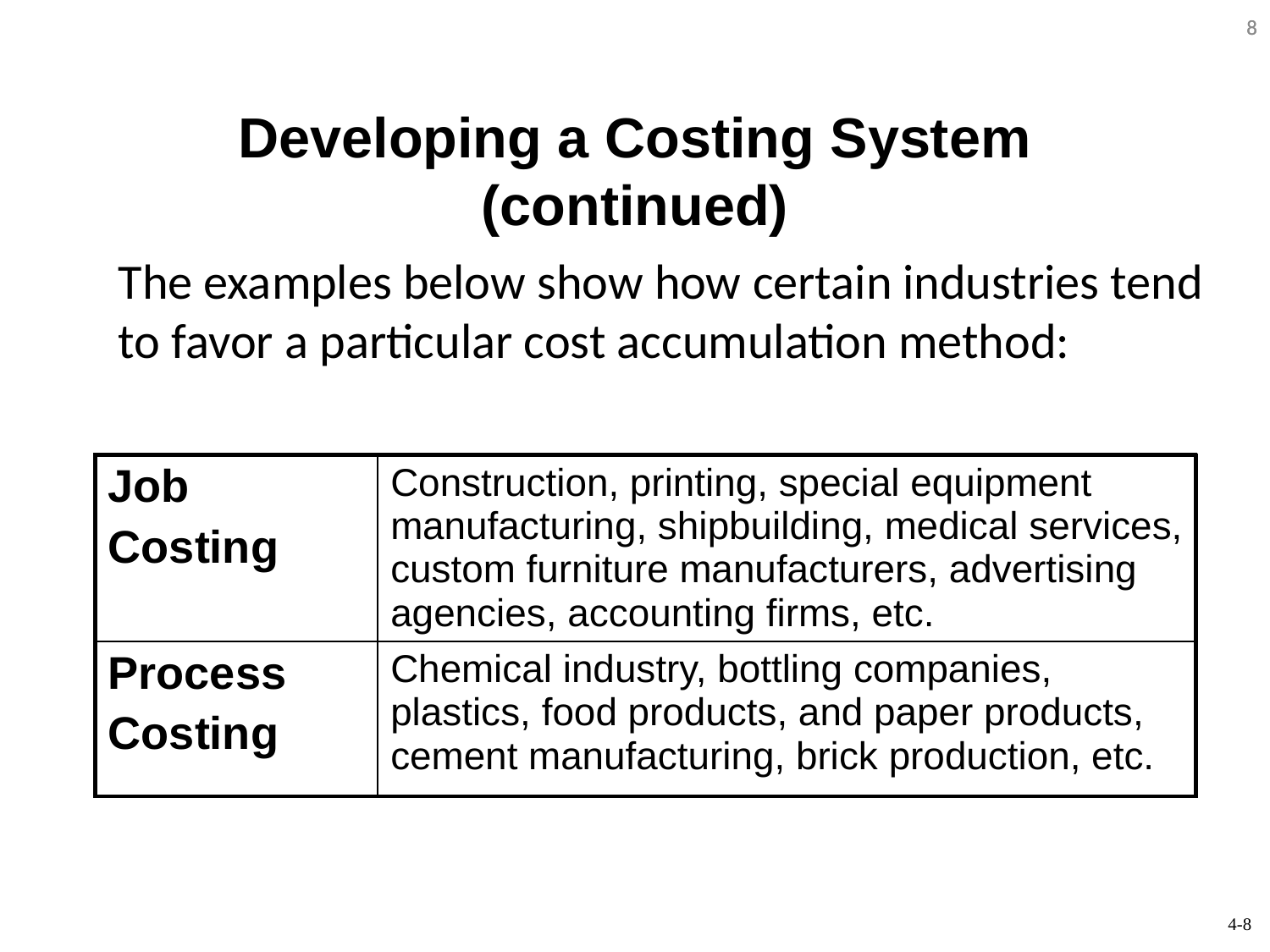

8
8
Developing a Costing System (continued)
The examples below show how certain industries tend to favor a particular cost accumulation method:
| Job Costing | Construction, printing, special equipment manufacturing, shipbuilding, medical services, custom furniture manufacturers, advertising agencies, accounting firms, etc. |
| --- | --- |
| Process Costing | Chemical industry, bottling companies, plastics, food products, and paper products, cement manufacturing, brick production, etc. |
4-8